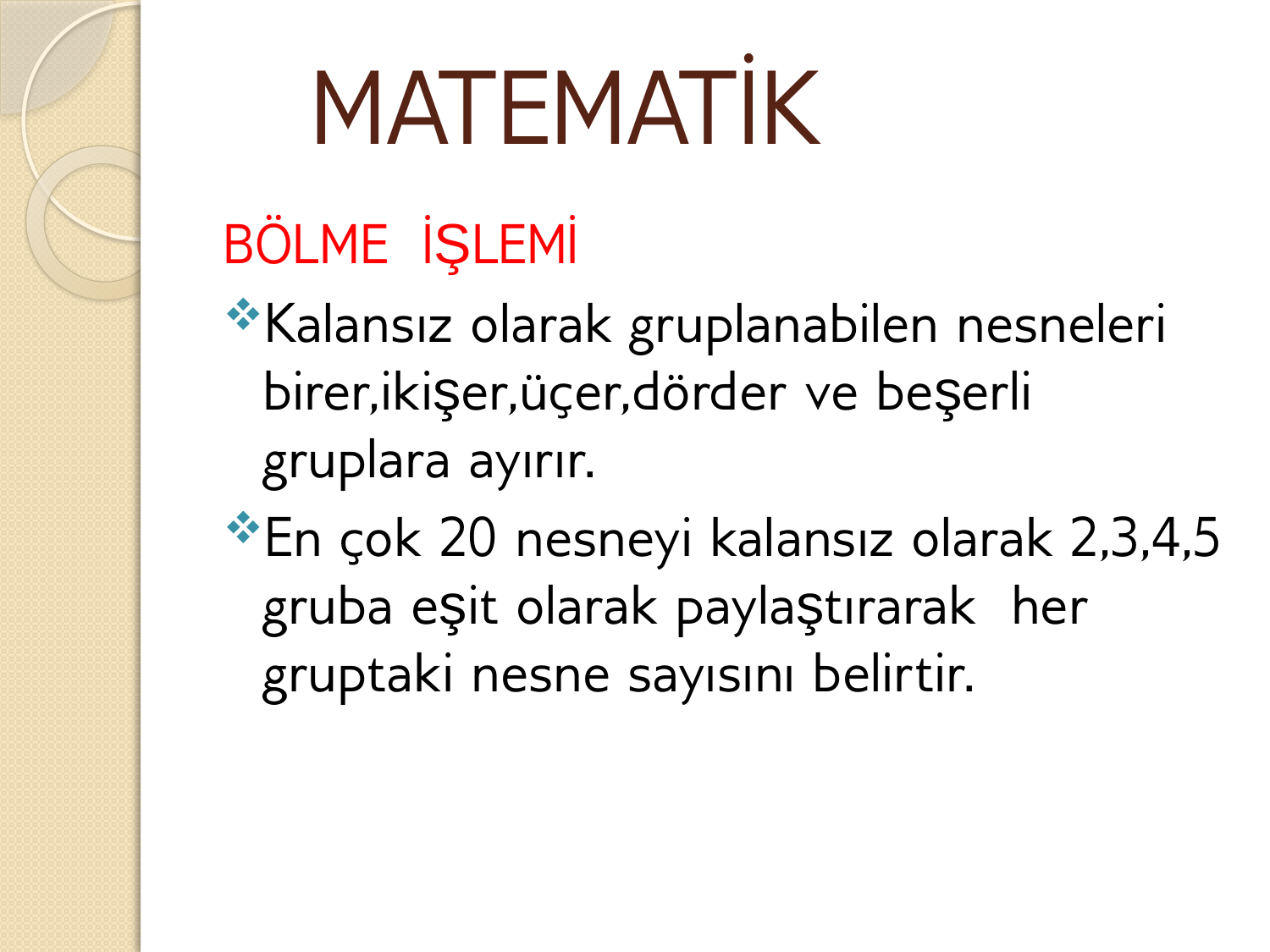

MATEMATİK
BÖLME  İŞLEMİ
Kalansız olarak gruplanabilen nesneleri birer,ikişer,üçer,dörder ve beşerli gruplara ayırır.
En çok 20 nesneyi kalansız olarak 2,3,4,5 gruba eşit olarak paylaştırarak  her gruptaki nesne sayısını belirtir.